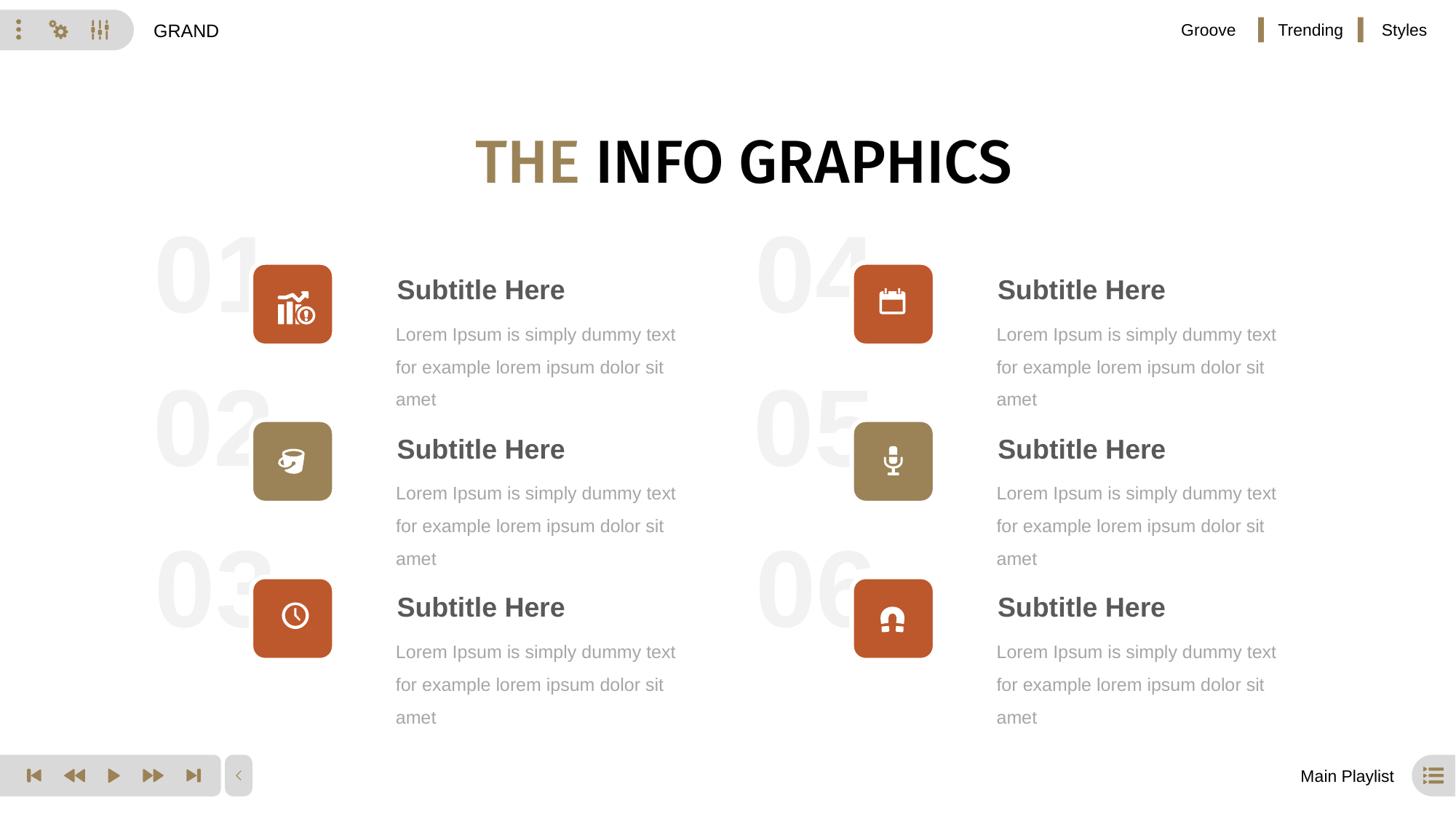

GRAND
Groove
Trending
Styles

THE INFO GRAPHICS
01
04

Subtitle Here
Subtitle Here

Lorem Ipsum is simply dummy text for example lorem ipsum dolor sit amet
Lorem Ipsum is simply dummy text for example lorem ipsum dolor sit amet
02
05

Subtitle Here
Subtitle Here

Lorem Ipsum is simply dummy text for example lorem ipsum dolor sit amet
Lorem Ipsum is simply dummy text for example lorem ipsum dolor sit amet
03
06

Subtitle Here
Subtitle Here

Lorem Ipsum is simply dummy text for example lorem ipsum dolor sit amet
Lorem Ipsum is simply dummy text for example lorem ipsum dolor sit amet

Main Playlist